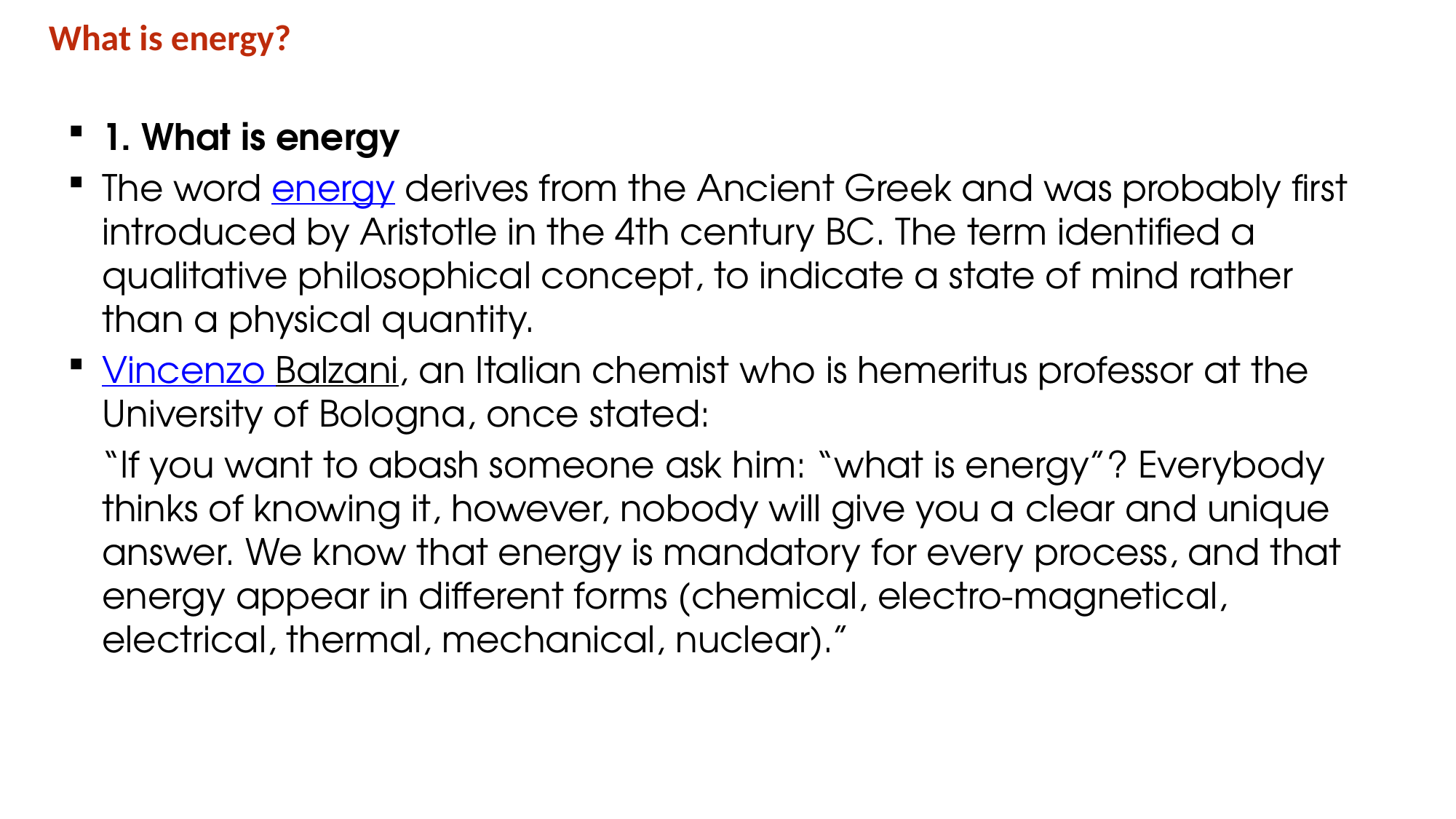

What is energy?
1. What is energy
The word energy derives from the Ancient Greek and was probably first introduced by Aristotle in the 4th century BC. The term identified a qualitative philosophical concept, to indicate a state of mind rather than a physical quantity.
Vincenzo Balzani, an Italian chemist who is hemeritus professor at the University of Bologna, once stated:
	“If you want to abash someone ask him: “what is energy”? Everybody thinks of knowing it, however, nobody will give you a clear and unique answer. We know that energy is mandatory for every process, and that energy appear in different forms (chemical, electro-magnetical, electrical, thermal, mechanical, nuclear).”